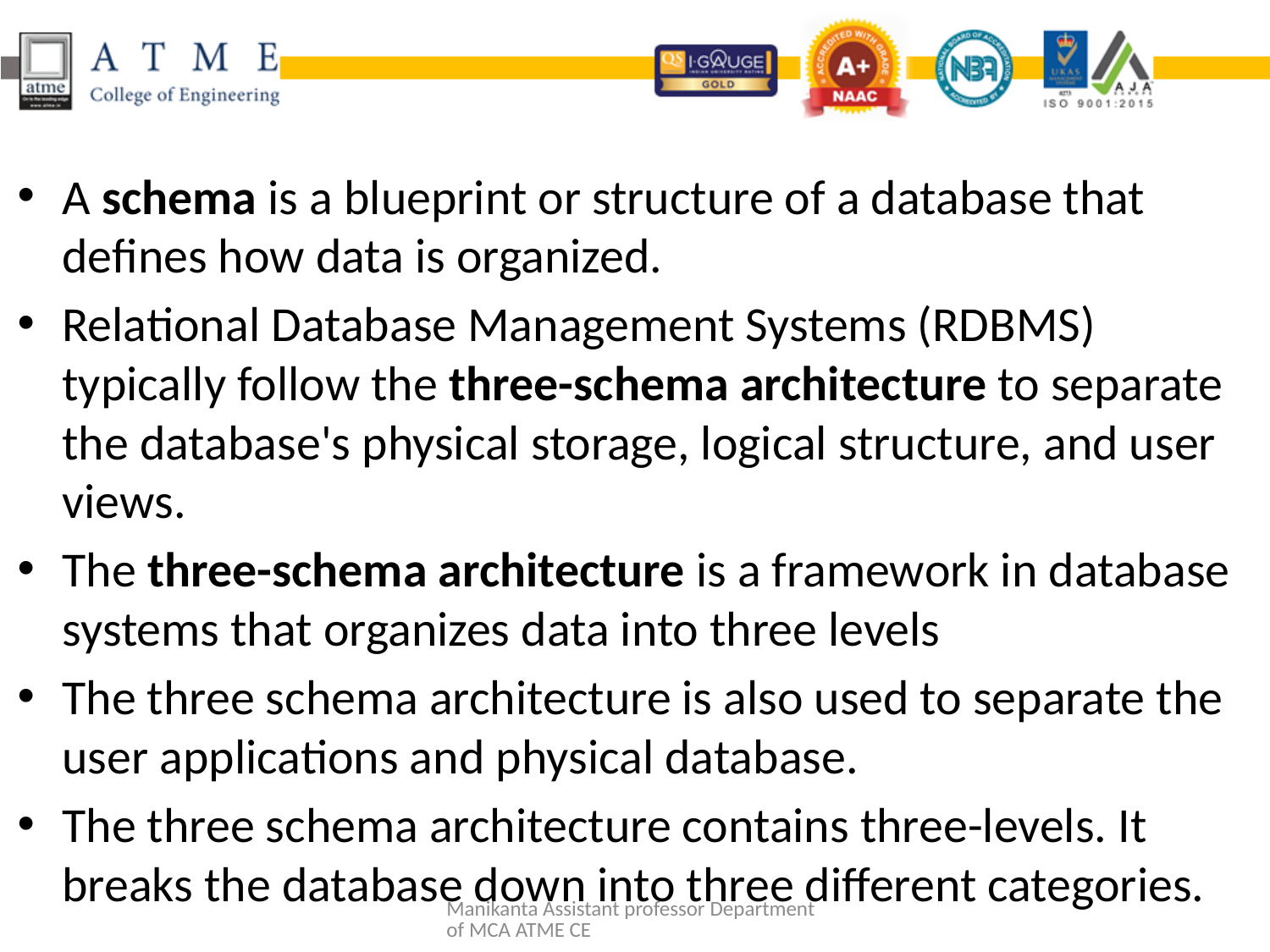

A schema is a blueprint or structure of a database that defines how data is organized.
Relational Database Management Systems (RDBMS) typically follow the three-schema architecture to separate the database's physical storage, logical structure, and user views.
The three-schema architecture is a framework in database systems that organizes data into three levels
The three schema architecture is also used to separate the user applications and physical database.
The three schema architecture contains three-levels. It breaks the database down into three different categories.

Manikanta Assistant professor Department of MCA ATME CE